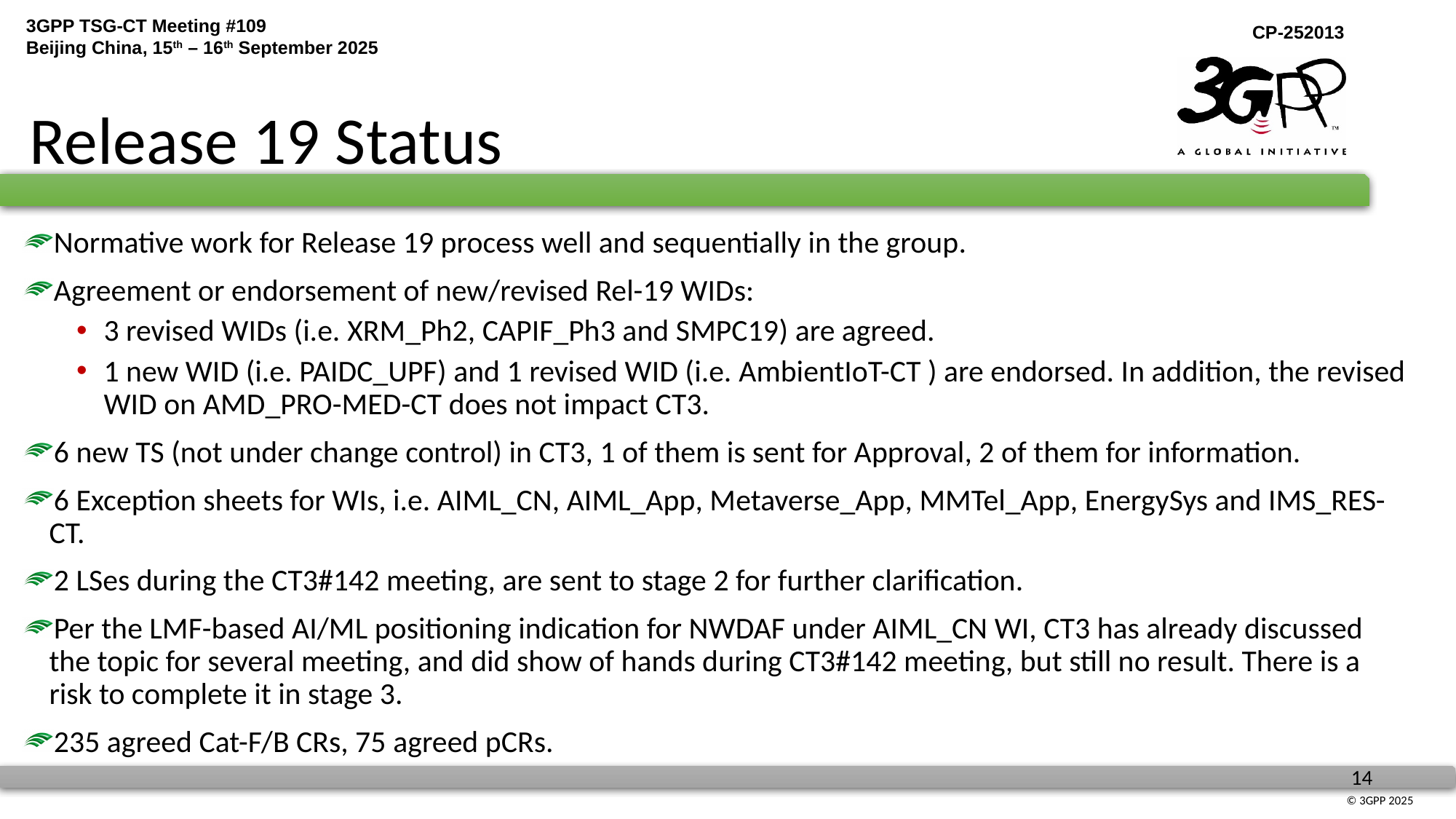

# Release 19 Status
Normative work for Release 19 process well and sequentially in the group.
Agreement or endorsement of new/revised Rel-19 WIDs:
3 revised WIDs (i.e. XRM_Ph2, CAPIF_Ph3 and SMPC19) are agreed.
1 new WID (i.e. PAIDC_UPF) and 1 revised WID (i.e. AmbientIoT-CT ) are endorsed. In addition, the revised WID on AMD_PRO-MED-CT does not impact CT3.
6 new TS (not under change control) in CT3, 1 of them is sent for Approval, 2 of them for information.
6 Exception sheets for WIs, i.e. AIML_CN, AIML_App, Metaverse_App, MMTel_App, EnergySys and IMS_RES-CT.
2 LSes during the CT3#142 meeting, are sent to stage 2 for further clarification.
Per the LMF-based AI/ML positioning indication for NWDAF under AIML_CN WI, CT3 has already discussed the topic for several meeting, and did show of hands during CT3#142 meeting, but still no result. There is a risk to complete it in stage 3.
235 agreed Cat-F/B CRs, 75 agreed pCRs.